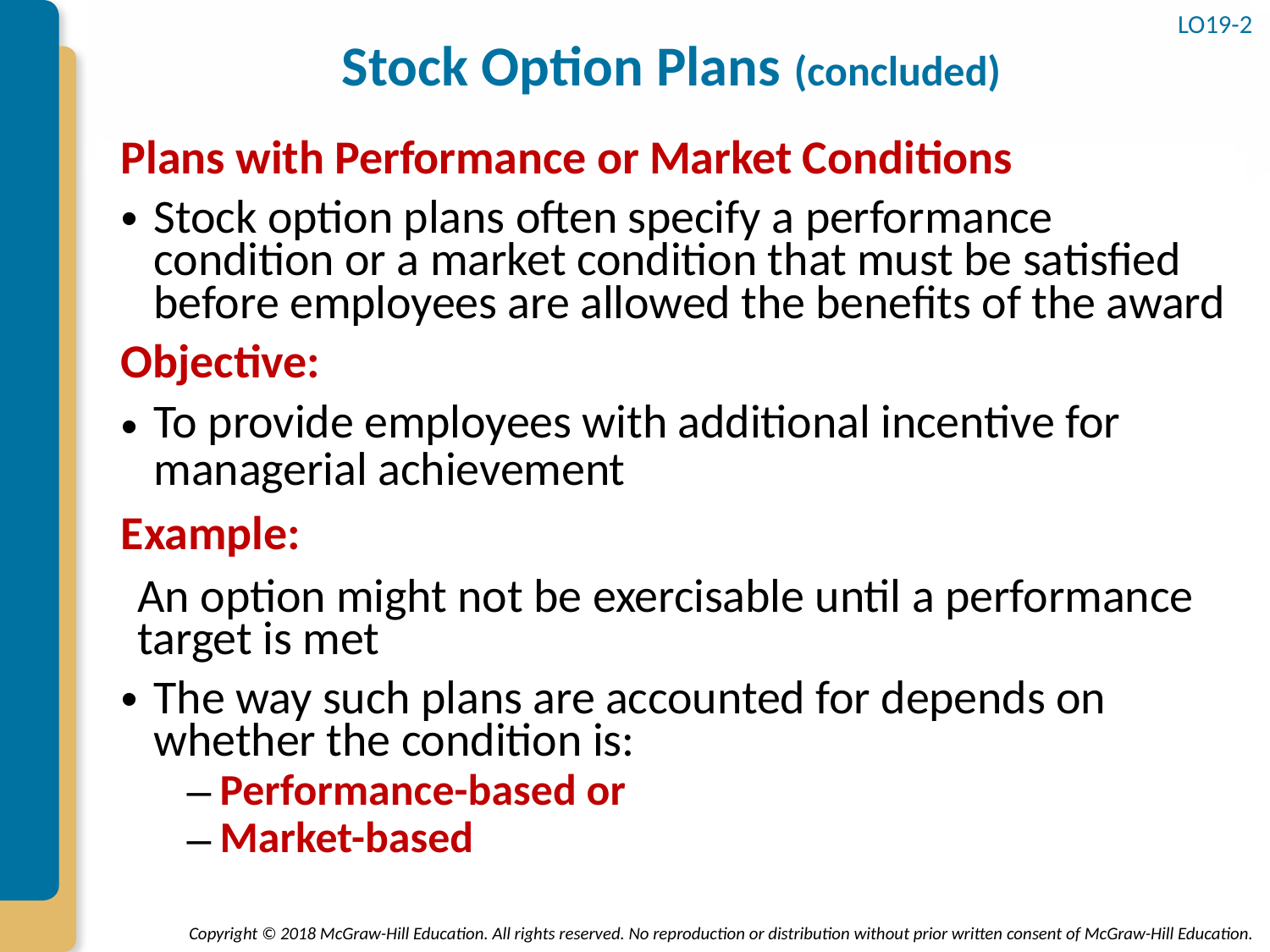

LO19-2
# Stock Option Plans (concluded)
Plans with Performance or Market Conditions
Stock option plans often specify a performance condition or a market condition that must be satisfied before employees are allowed the benefits of the award
Objective:
To provide employees with additional incentive for managerial achievement
Example:
An option might not be exercisable until a performance target is met
The way such plans are accounted for depends on whether the condition is:
Performance-based or
Market-based